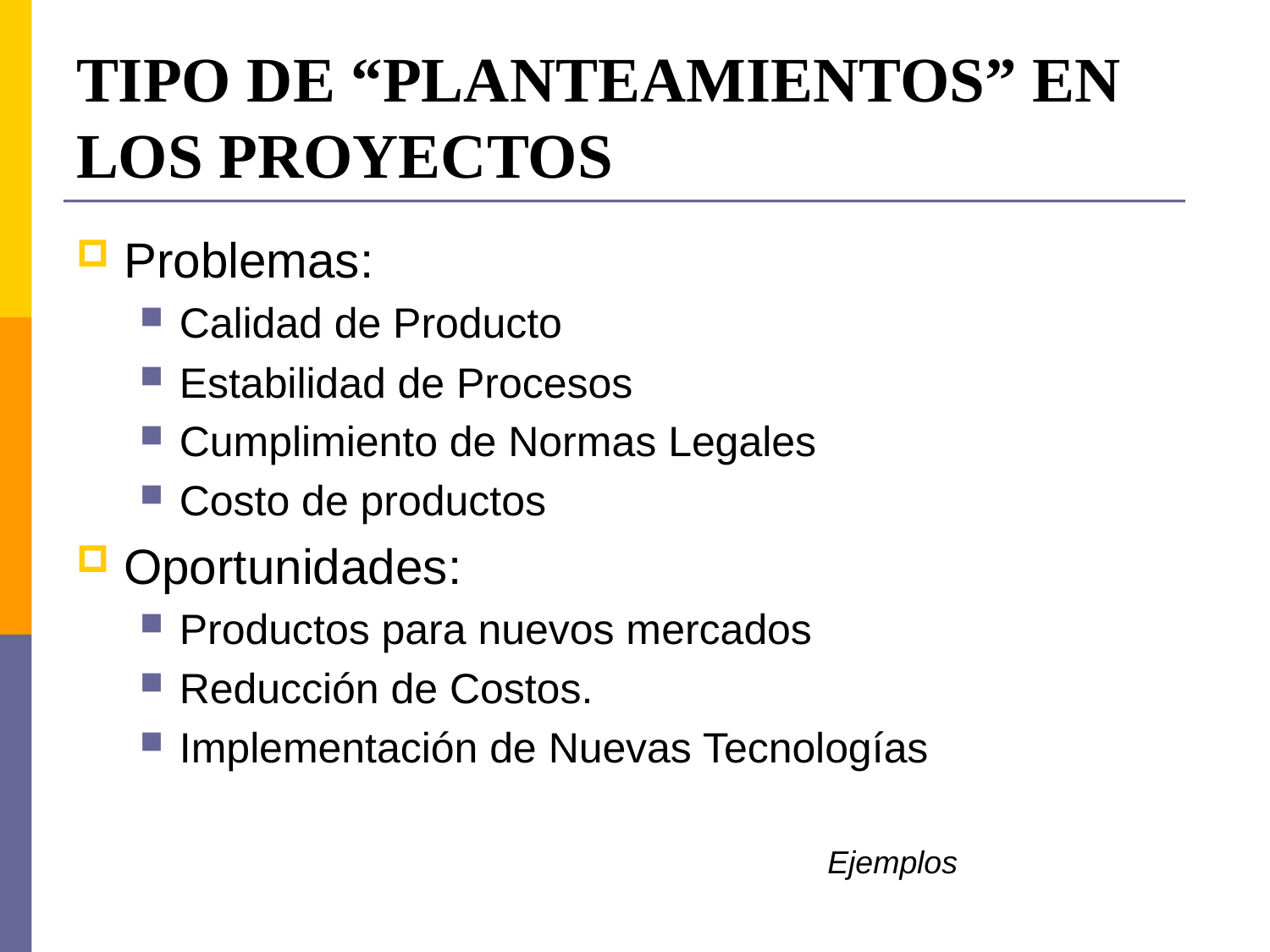

# TIPO DE “PLANTEAMIENTOS” EN LOS PROYECTOS
Problemas:
Calidad de Producto
Estabilidad de Procesos
Cumplimiento de Normas Legales
Costo de productos
Oportunidades:
Productos para nuevos mercados
Reducción de Costos.
Implementación de Nuevas Tecnologías
Ejemplos